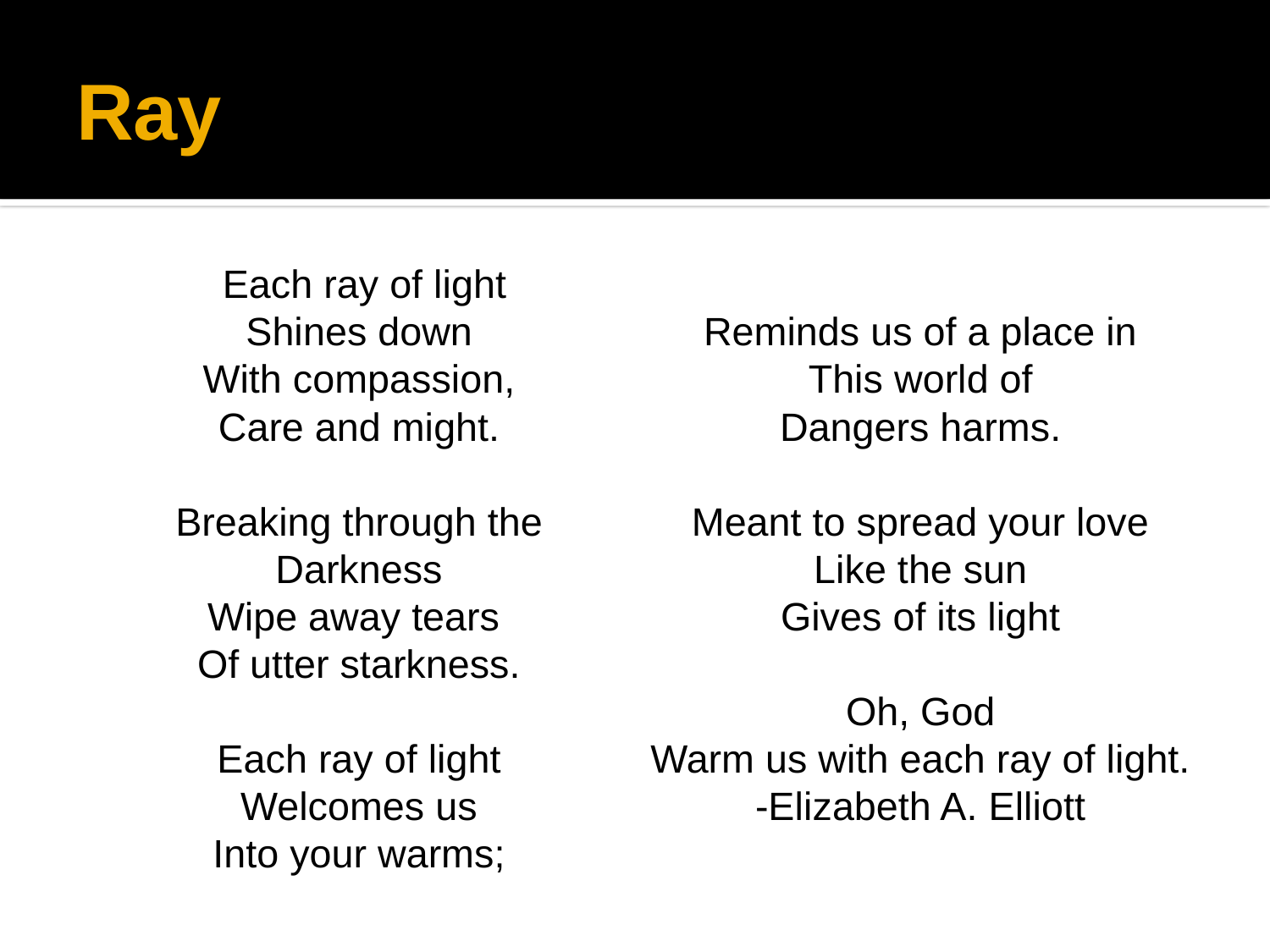

# Ray
 Each ray of light
Shines down
With compassion,
Care and might.

Breaking through the
Darkness
Wipe away tears
Of utter starkness.

Each ray of light
Welcomes us
Into your warms;

Reminds us of a place in
This world of
Dangers harms.

Meant to spread your love
Like the sun
Gives of its light

Oh, God
Warm us with each ray of light.
-Elizabeth A. Elliott